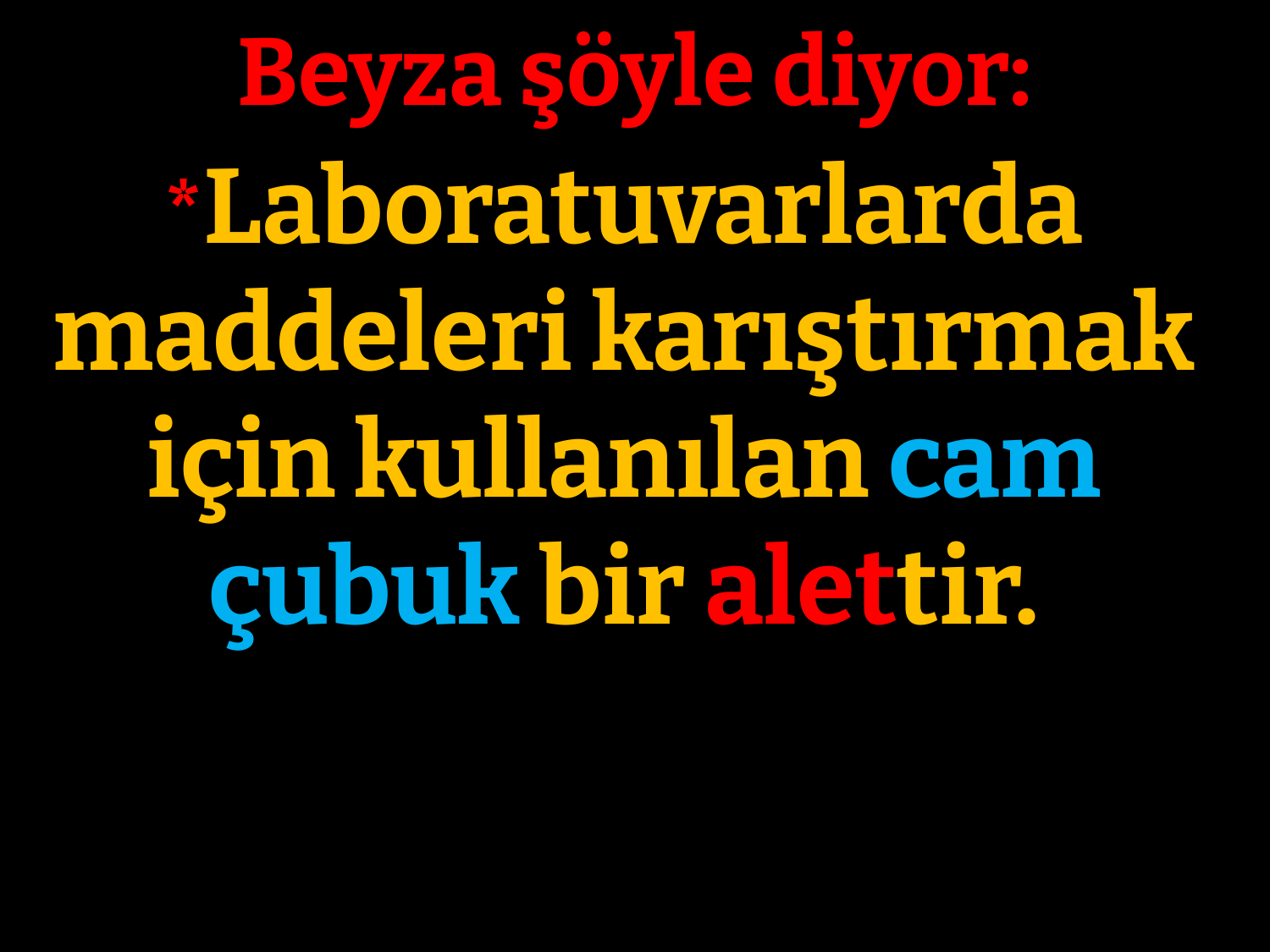

Beyza şöyle diyor:
*Laboratuvarlarda maddeleri karıştırmak için kullanılan cam çubuk bir alettir.

#